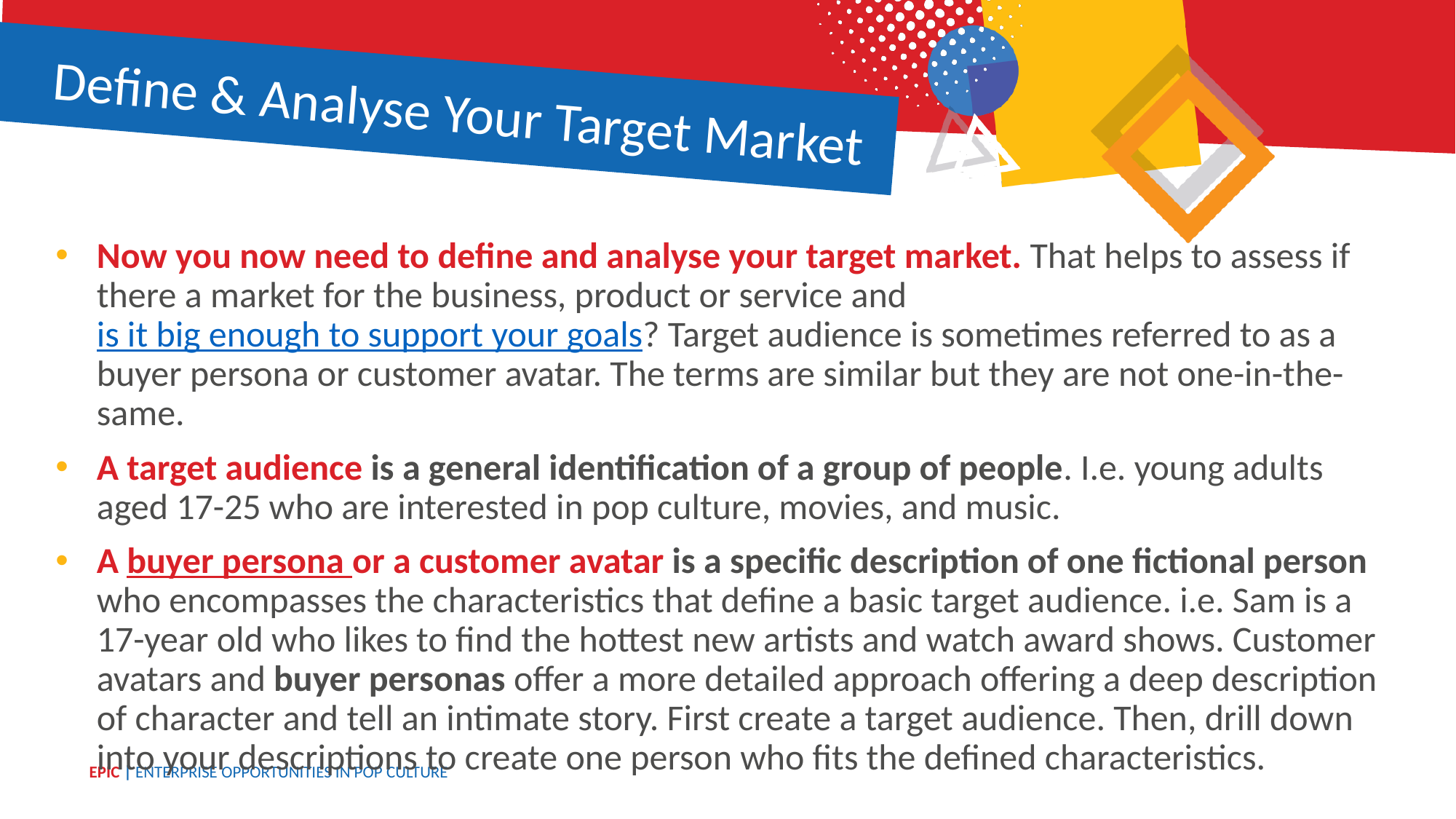

Define & Analyse Your Target Market
Now you now need to define and analyse your target market. That helps to assess if there a market for the business, product or service and is it big enough to support your goals? Target audience is sometimes referred to as a buyer persona or customer avatar. The terms are similar but they are not one-in-the-same.
A target audience is a general identification of a group of people. I.e. young adults aged 17-25 who are interested in pop culture, movies, and music.
A buyer persona or a customer avatar is a specific description of one fictional person who encompasses the characteristics that define a basic target audience. i.e. Sam is a 17-year old who likes to find the hottest new artists and watch award shows. Customer avatars and buyer personas offer a more detailed approach offering a deep description of character and tell an intimate story. First create a target audience. Then, drill down into your descriptions to create one person who fits the defined characteristics.